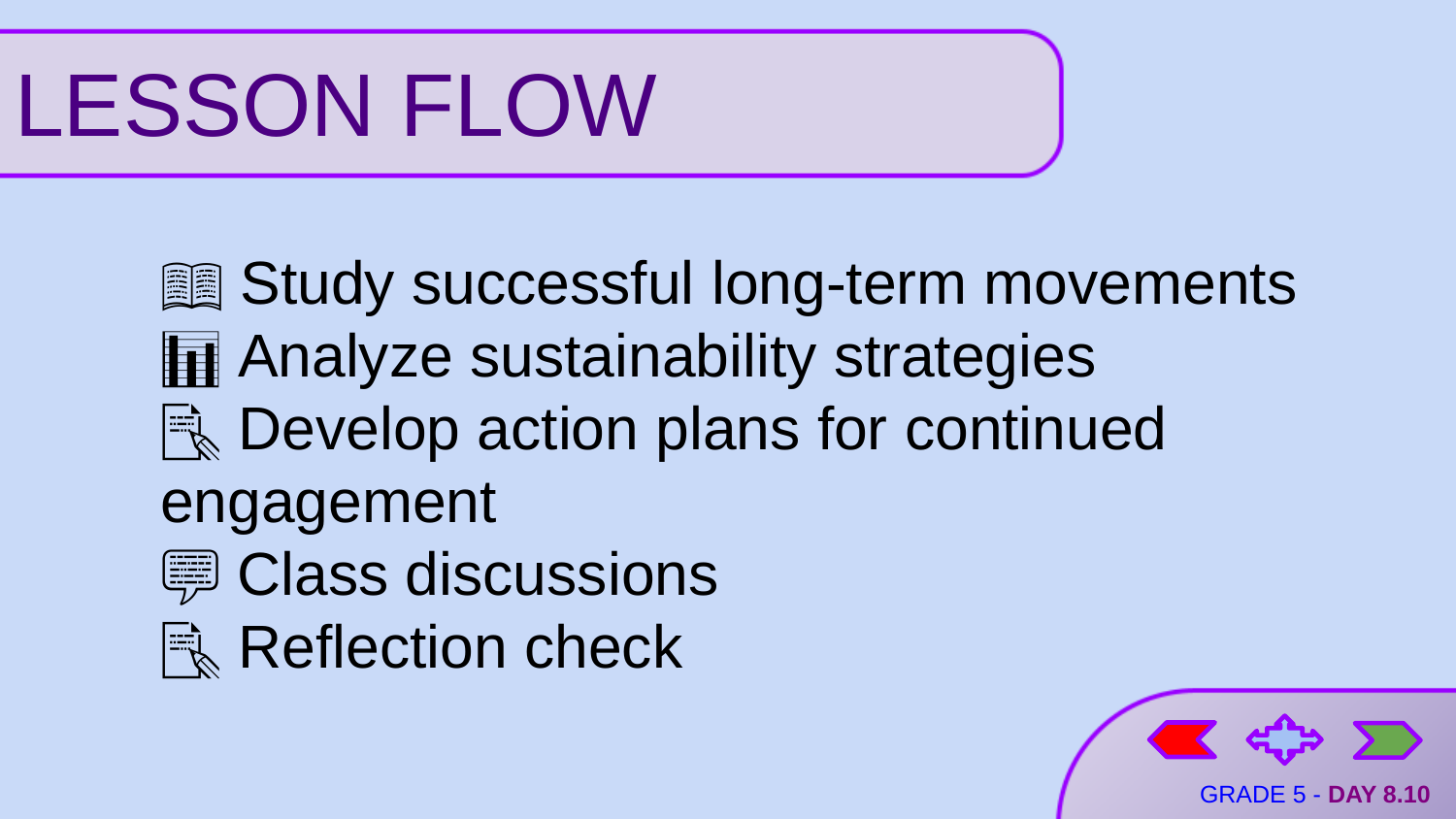

# LESSON FLOW

📖 Study successful long-term movements
📊 Analyze sustainability strategies
📝 Develop action plans for continued engagement
💬 Class discussions
📝 Reflection check

GRADE 5 - DAY 8.10